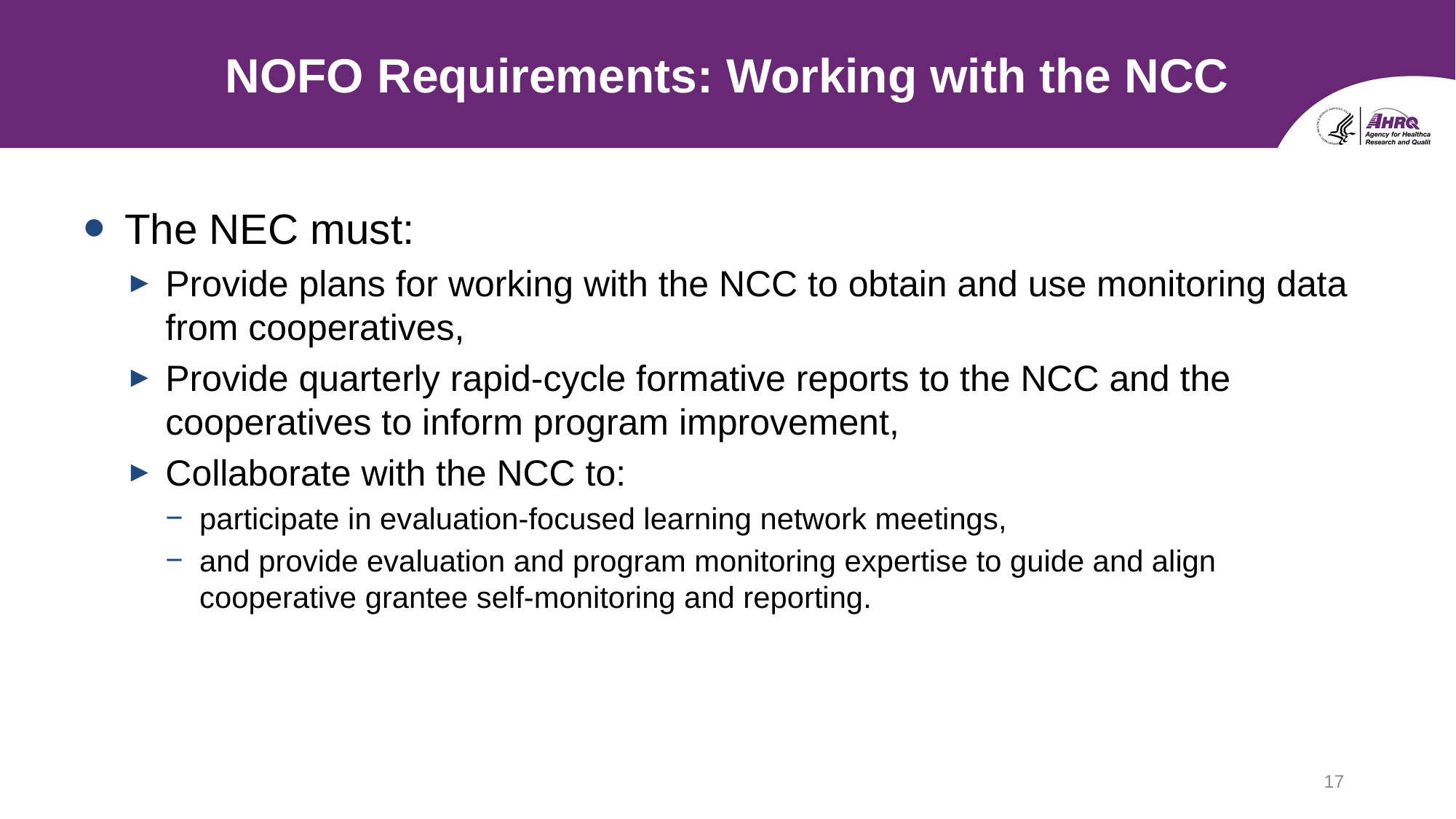

# NOFO Requirements: Working with the NCC
The NEC must:
Provide plans for working with the NCC to obtain and use monitoring data from cooperatives,
Provide quarterly rapid-cycle formative reports to the NCC and the cooperatives to inform program improvement,
Collaborate with the NCC to:
participate in evaluation-focused learning network meetings,
and provide evaluation and program monitoring expertise to guide and align cooperative grantee self-monitoring and reporting.
17